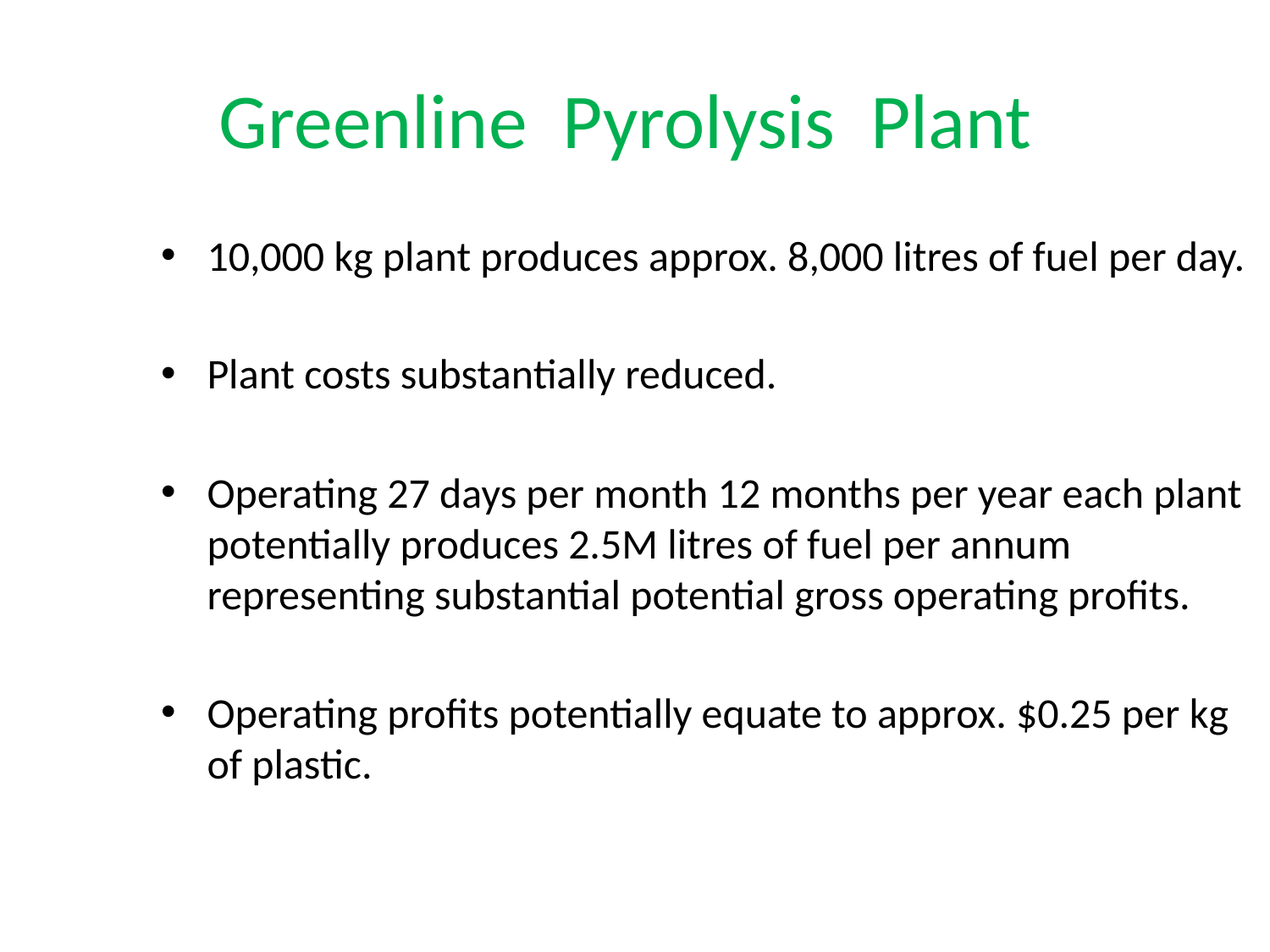

# Greenline  Pyrolysis  Plant
10,000 kg plant produces approx. 8,000 litres of fuel per day.

Plant costs substantially reduced.

Operating 27 days per month 12 months per year each plant  potentially produces 2.5M litres of fuel per annum representing substantial potential gross operating profits.

Operating profits potentially equate to approx. $0.25 per kg of plastic.